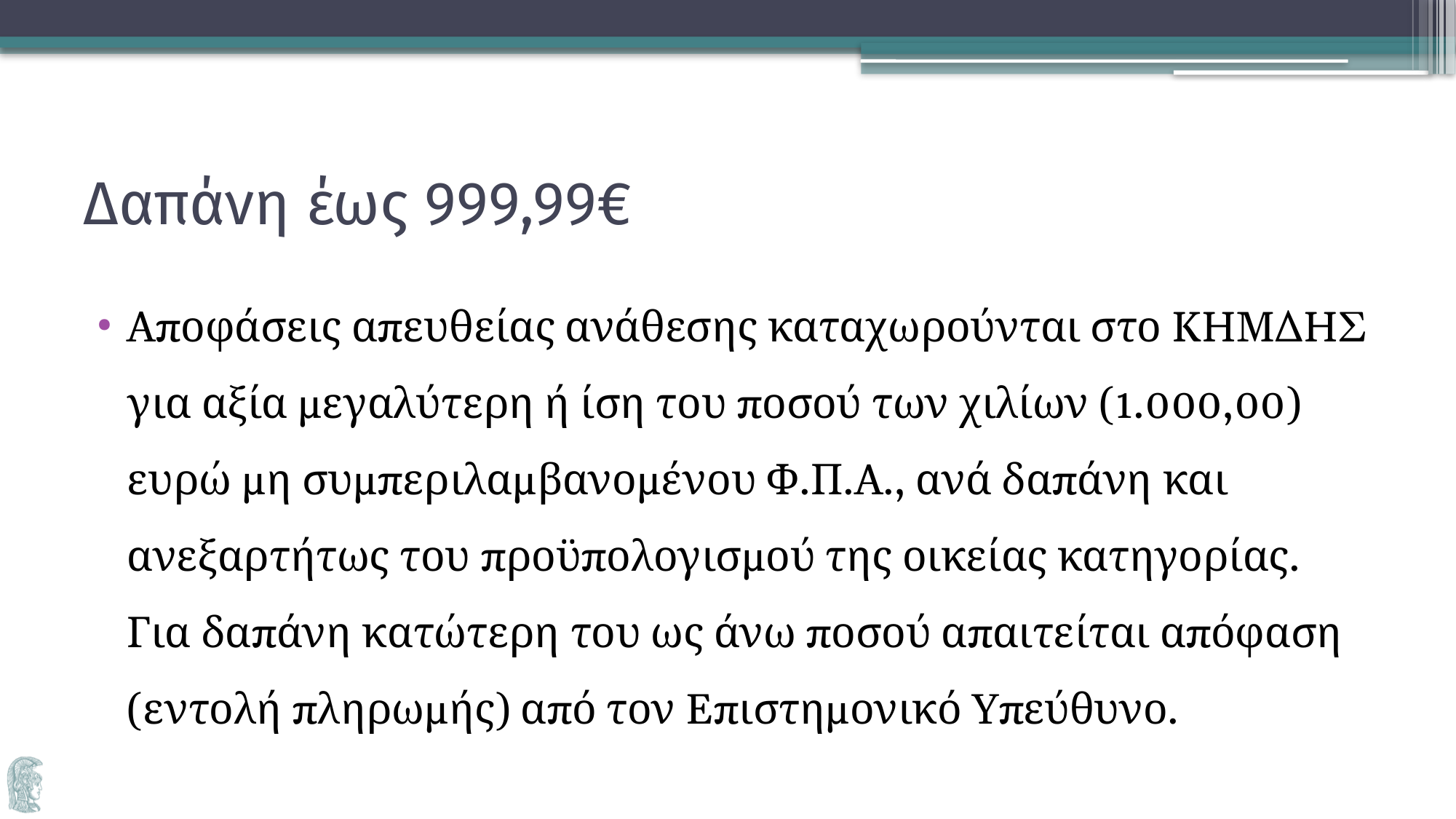

# Δαπάνη έως 999,99€
Αποφάσεις απευθείας ανάθεσης καταχωρούνται στο ΚΗΜΔΗΣ για αξία μεγαλύτερη ή ίση του ποσού των χιλίων (1.000,00) ευρώ μη συμπεριλαμβανομένου Φ.Π.Α., ανά δαπάνη και ανεξαρτήτως του προϋπολογισμού της οικείας κατηγορίας. Για δαπάνη κατώτερη του ως άνω ποσού απαιτείται απόφαση (εντολή πληρωμής) από τον Επιστημονικό Υπεύθυνο.